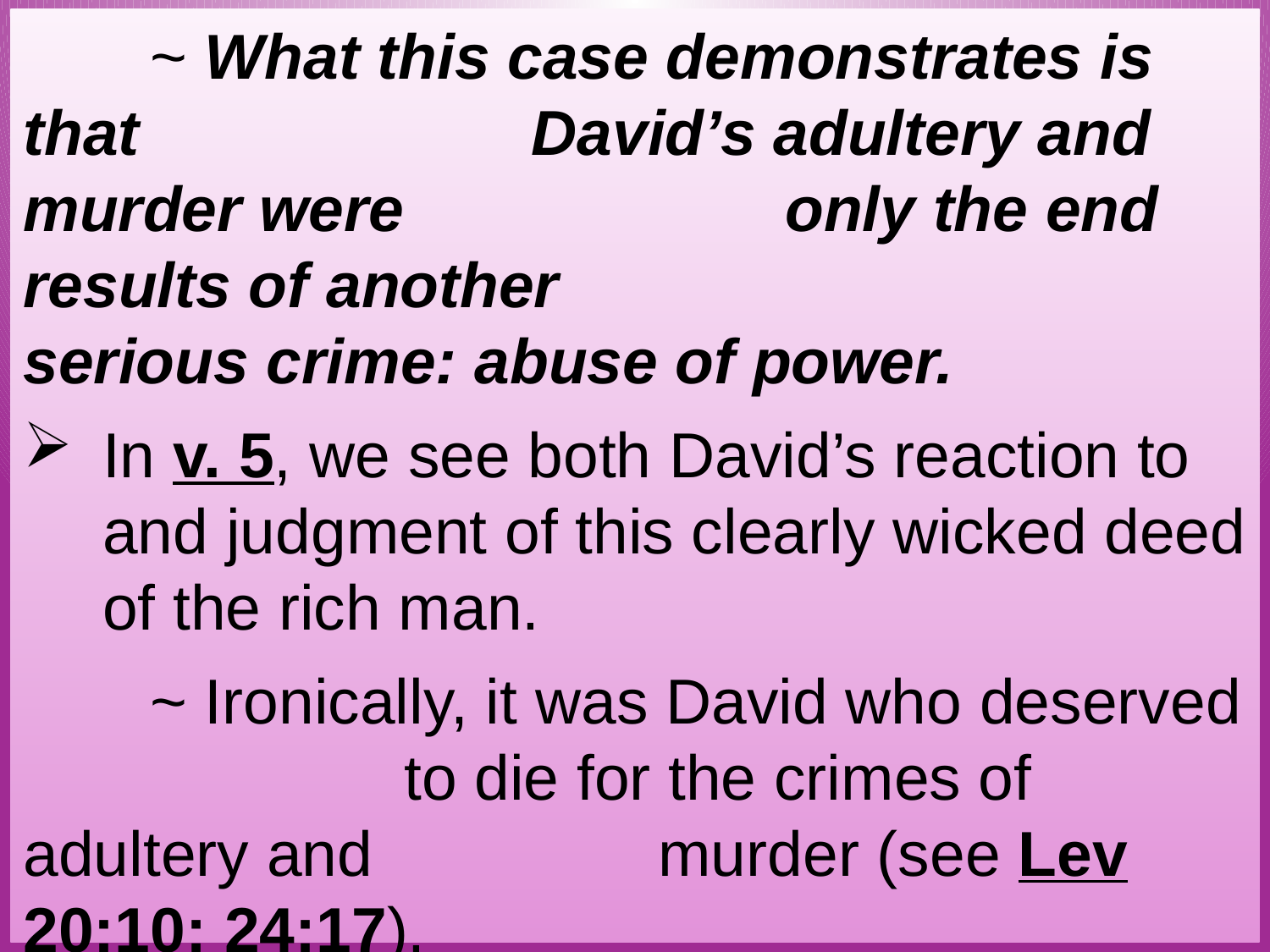

~ What this case demonstrates is that 			David’s adultery and murder were 			only the end results of another 				serious crime: abuse of power.
In v. 5, we see both David’s reaction to and judgment of this clearly wicked deed of the rich man.
	~ Ironically, it was David who deserved 			to die for the crimes of adultery and 			murder (see Lev 20:10; 24:17).